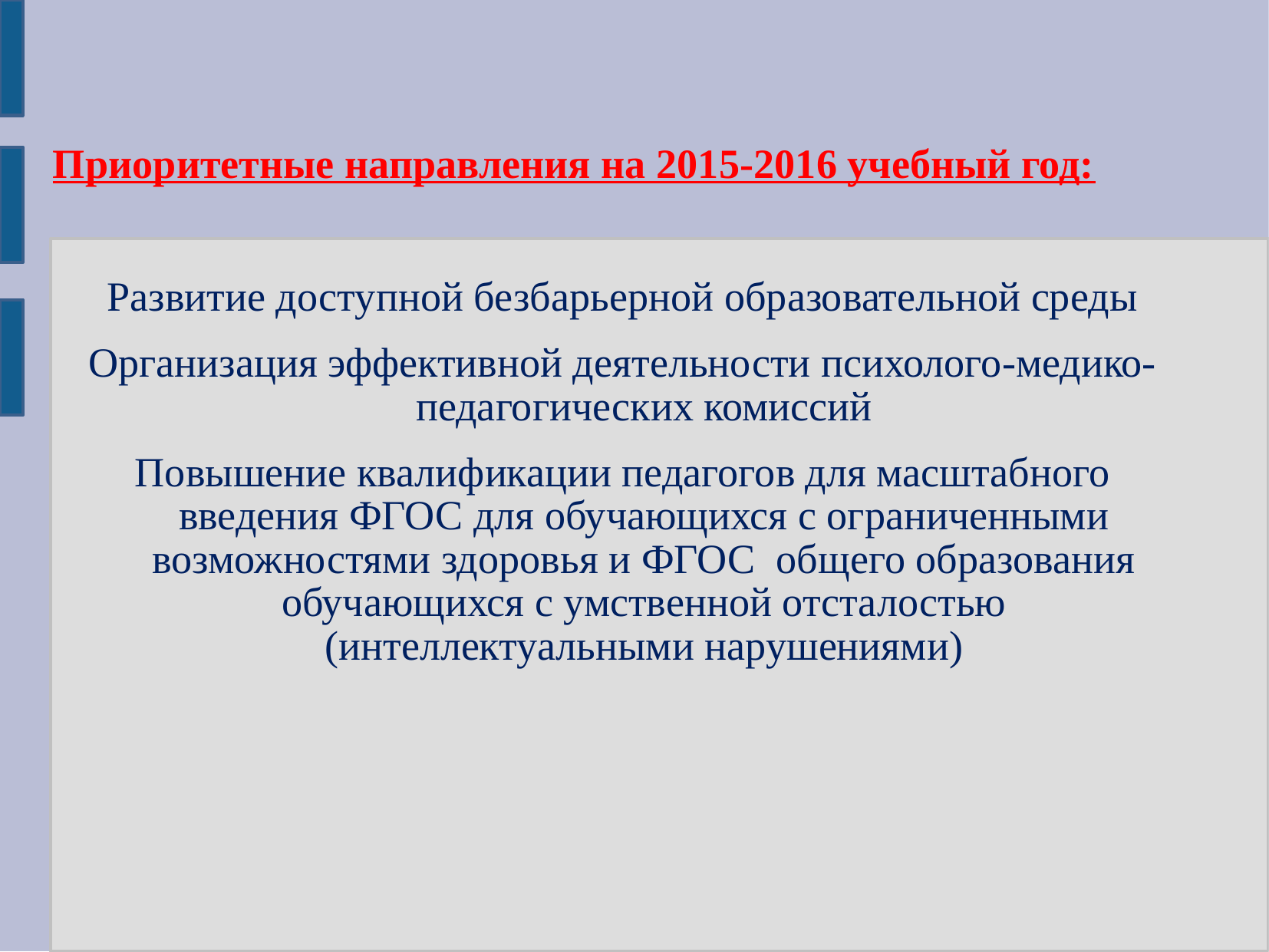

Приоритетные направления на 2015-2016 учебный год:

Развитие доступной безбарьерной образовательной среды
Организация эффективной деятельности психолого-медико-педагогических комиссий
Повышение квалификации педагогов для масштабного введения ФГОС для обучающихся с ограниченными возможностями здоровья и ФГОС  общего образования обучающихся с умственной отсталостью (интеллектуальными нарушениями)